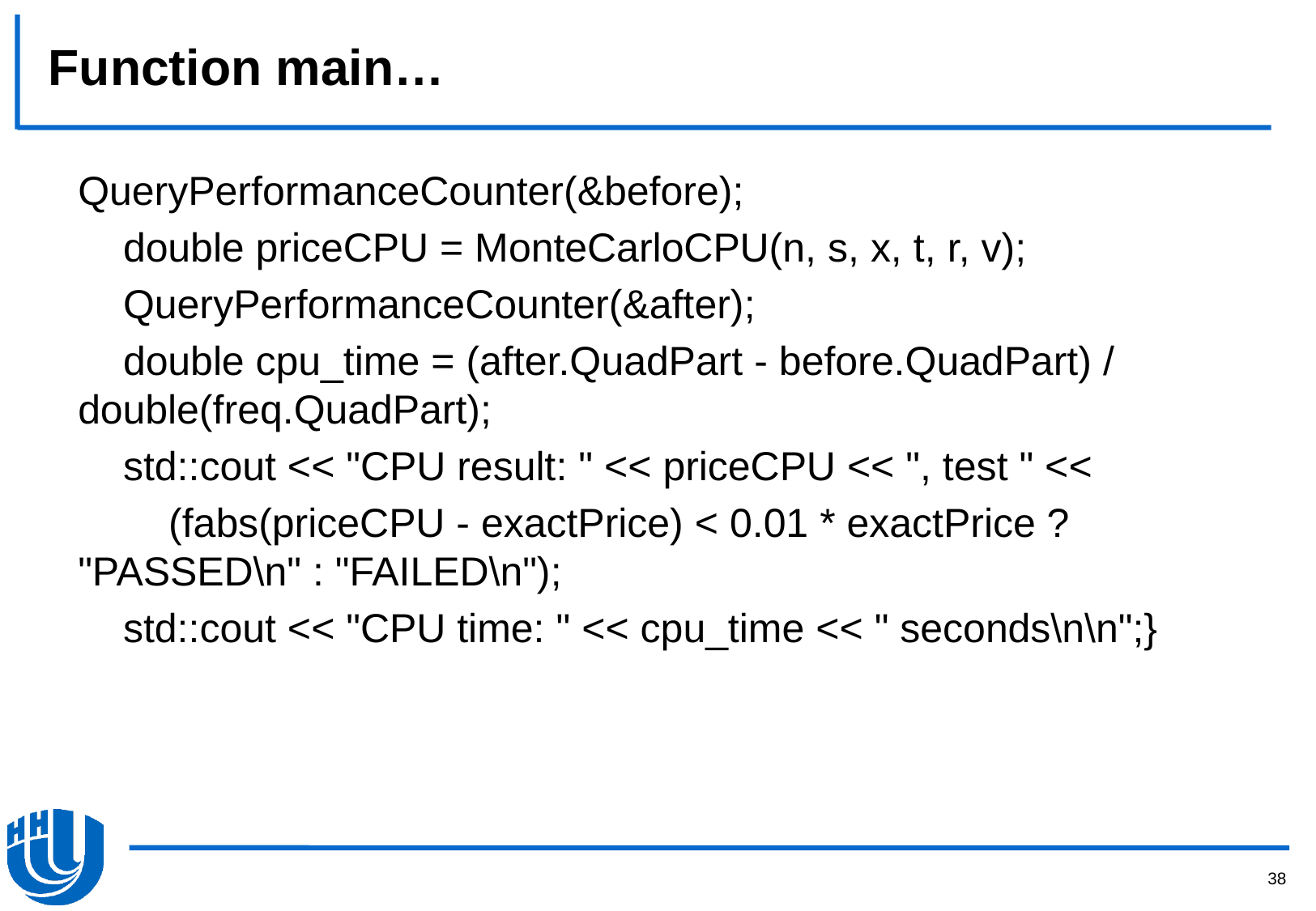

# Function main…
QueryPerformanceCounter(&before);
    double priceCPU = MonteCarloCPU(n, s, x, t, r, v);
    QueryPerformanceCounter(&after);
    double cpu_time = (after.QuadPart - before.QuadPart) / double(freq.QuadPart);
    std::cout << "CPU result: " << priceCPU << ", test " <<
        (fabs(priceCPU - exactPrice) < 0.01 * exactPrice ? "PASSED\n" : "FAILED\n");
    std::cout << "CPU time: " << cpu_time << " seconds\n\n";}
38